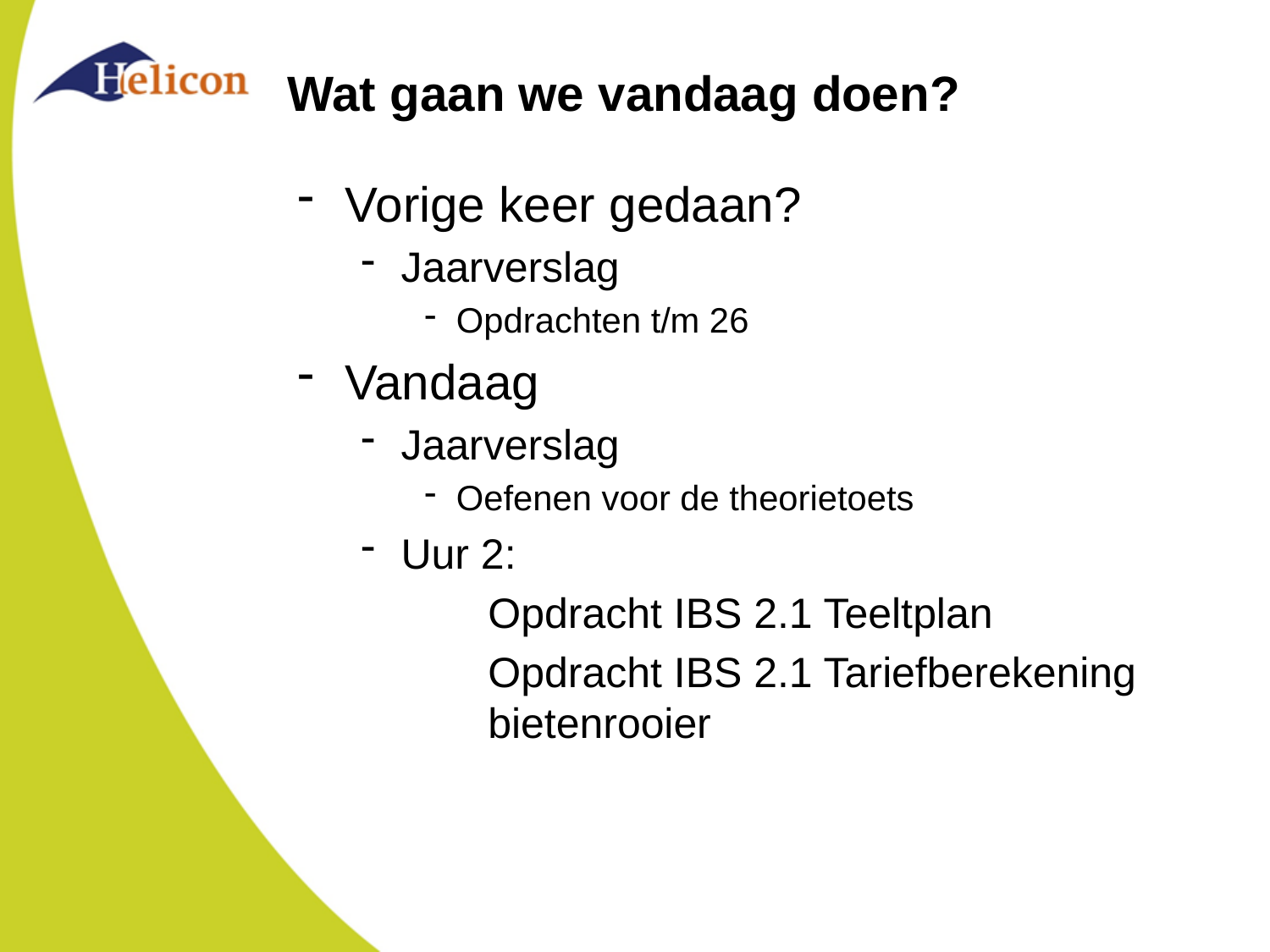

# Wat gaan we vandaag doen?
Vorige keer gedaan?
Jaarverslag
Opdrachten t/m 26
Vandaag
Jaarverslag
Oefenen voor de theorietoets
Uur 2:
	Opdracht IBS 2.1 Teeltplan
	Opdracht IBS 2.1 Tariefberekening 	bietenrooier